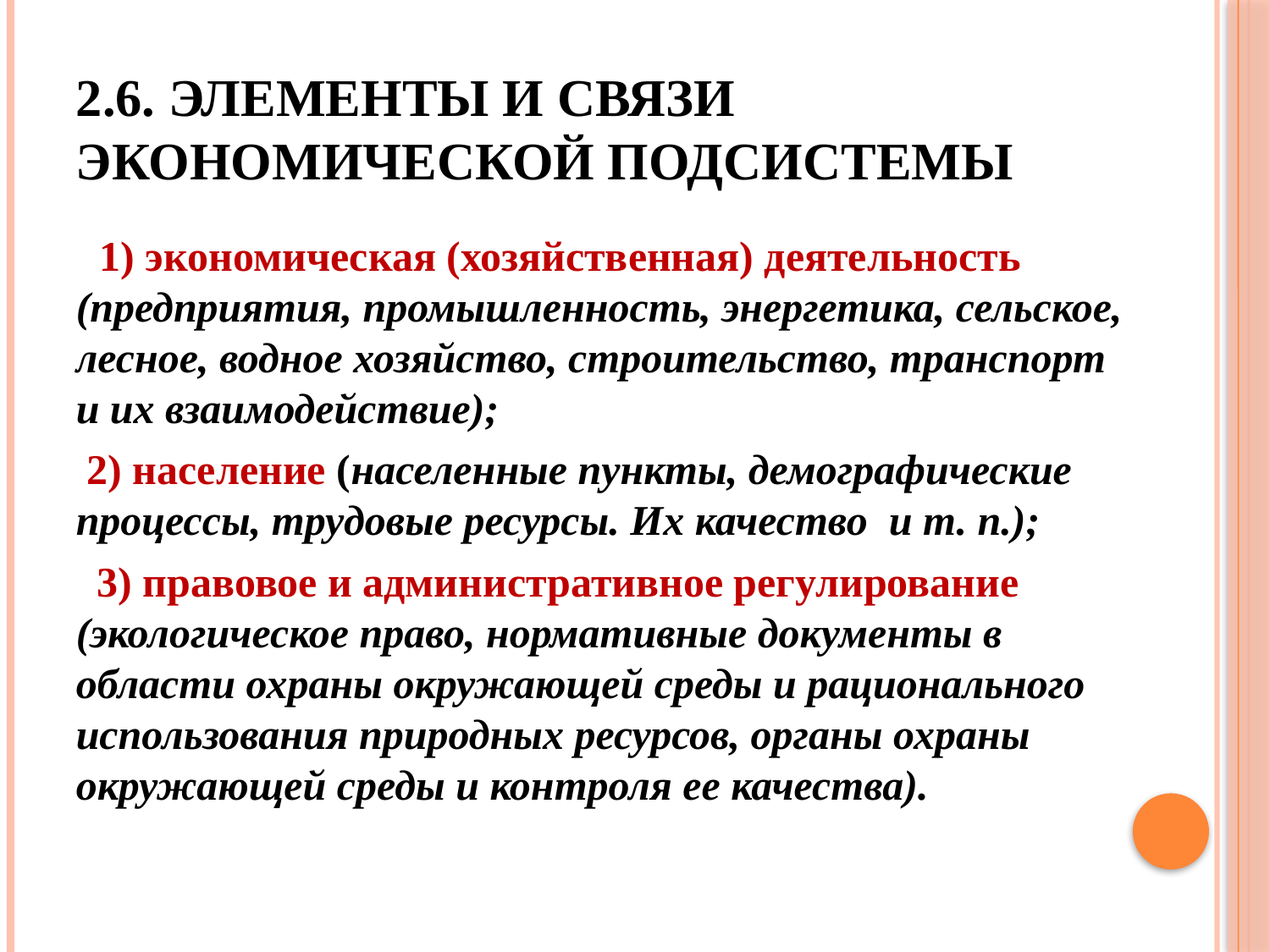

# 2.6. Элементы и связи экономической подсистемы
  1) экономическая (хозяйственная) деятельность (предприятия, промышленность, энергетика, сельское, лесное, водное хозяйство, строительство, транспорт и их взаимодействие);
 2) население (населенные пункты, демографические процессы, трудовые ресурсы. Их качество  и т. п.);
  3) правовое и административное регулирование (экологическое право, нормативные документы в области охраны окружающей среды и рационального использования природных ресурсов, органы охраны окружающей среды и контроля ее качества).